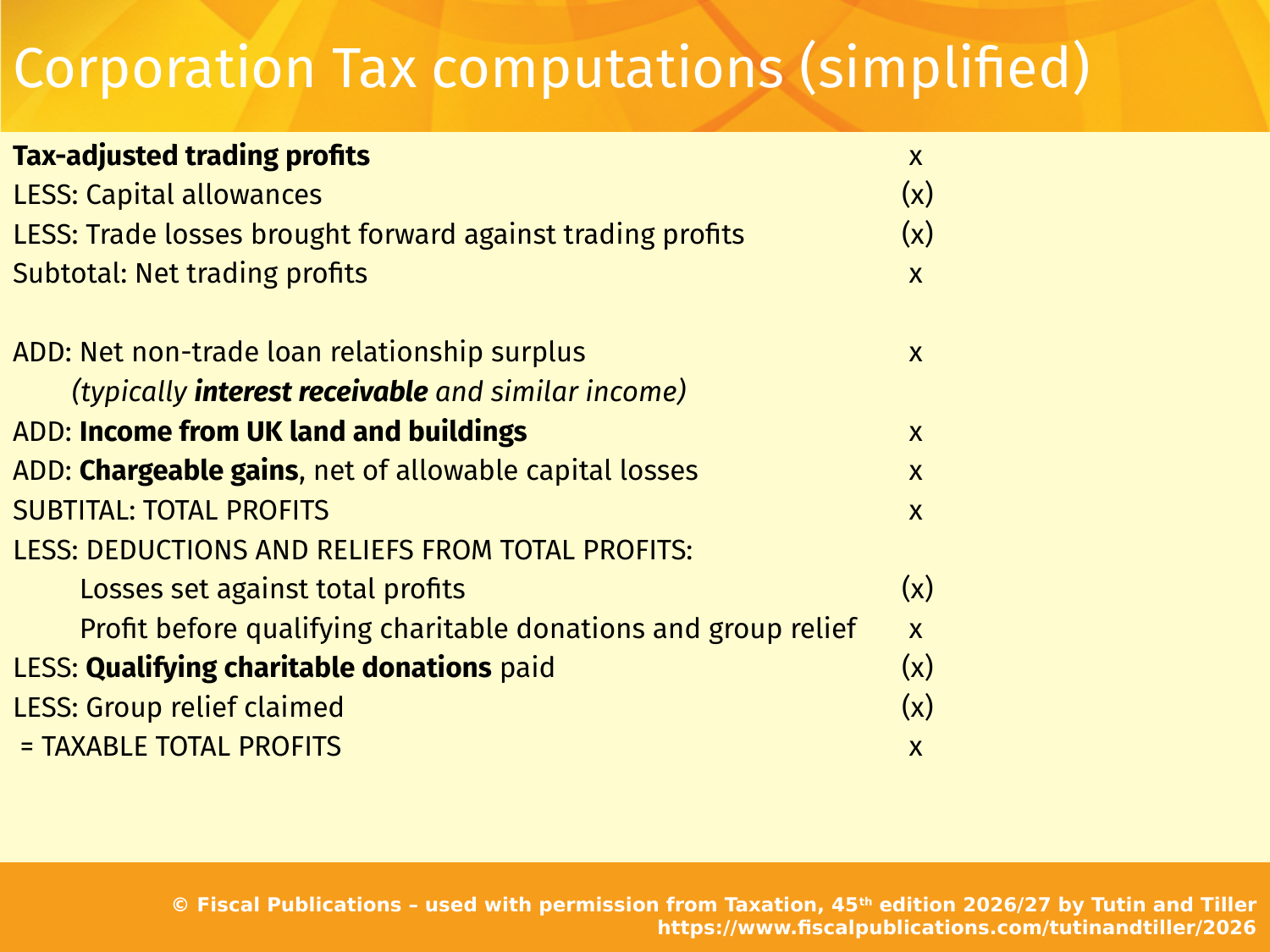

# Corporation Tax computations (simplified)
Tax-adjusted trading profits					 x
LESS: Capital allowances					(x)
LESS: Trade losses brought forward against trading profits		(x)
Subtotal: Net trading profits					 x

ADD: Net non-trade loan relationship surplus  			 x
        (typically interest receivable and similar income)
ADD: Income from UK land and buildings			 x
ADD: Chargeable gains, net of allowable capital losses	 	 x
SUBTITAL: TOTAL PROFITS 					 x
LESS: DEDUCTIONS AND RELIEFS FROM TOTAL PROFITS:
         Losses set against total profits				(x)
         Profit before qualifying charitable donations and group relief	 x
LESS: Qualifying charitable donations paid			(x)
LESS: Group relief claimed 					(x)
 = TAXABLE TOTAL PROFITS 					 x